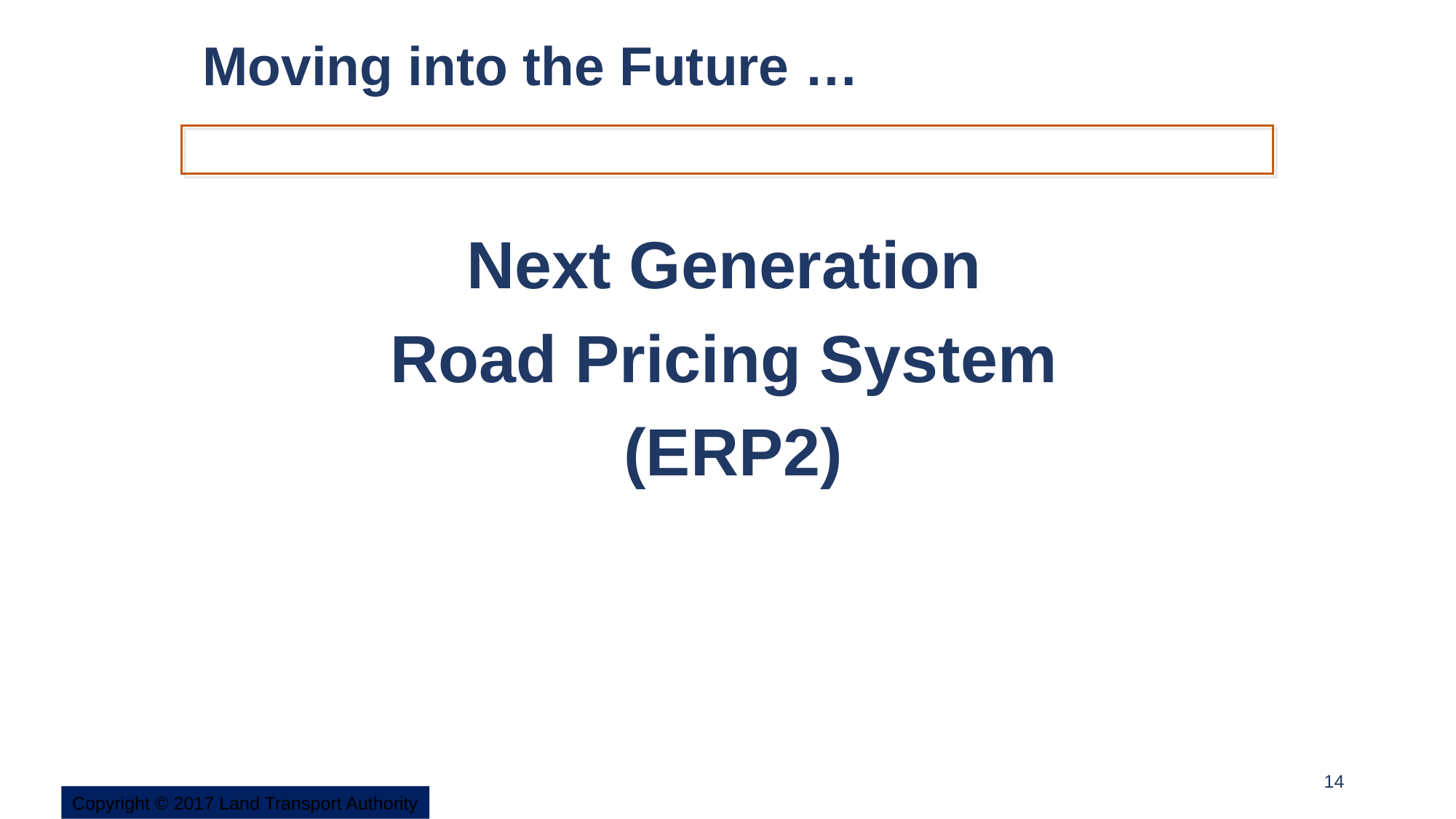

Moving into the Future …

Next Generation
Road Pricing System
(ERP2)

14